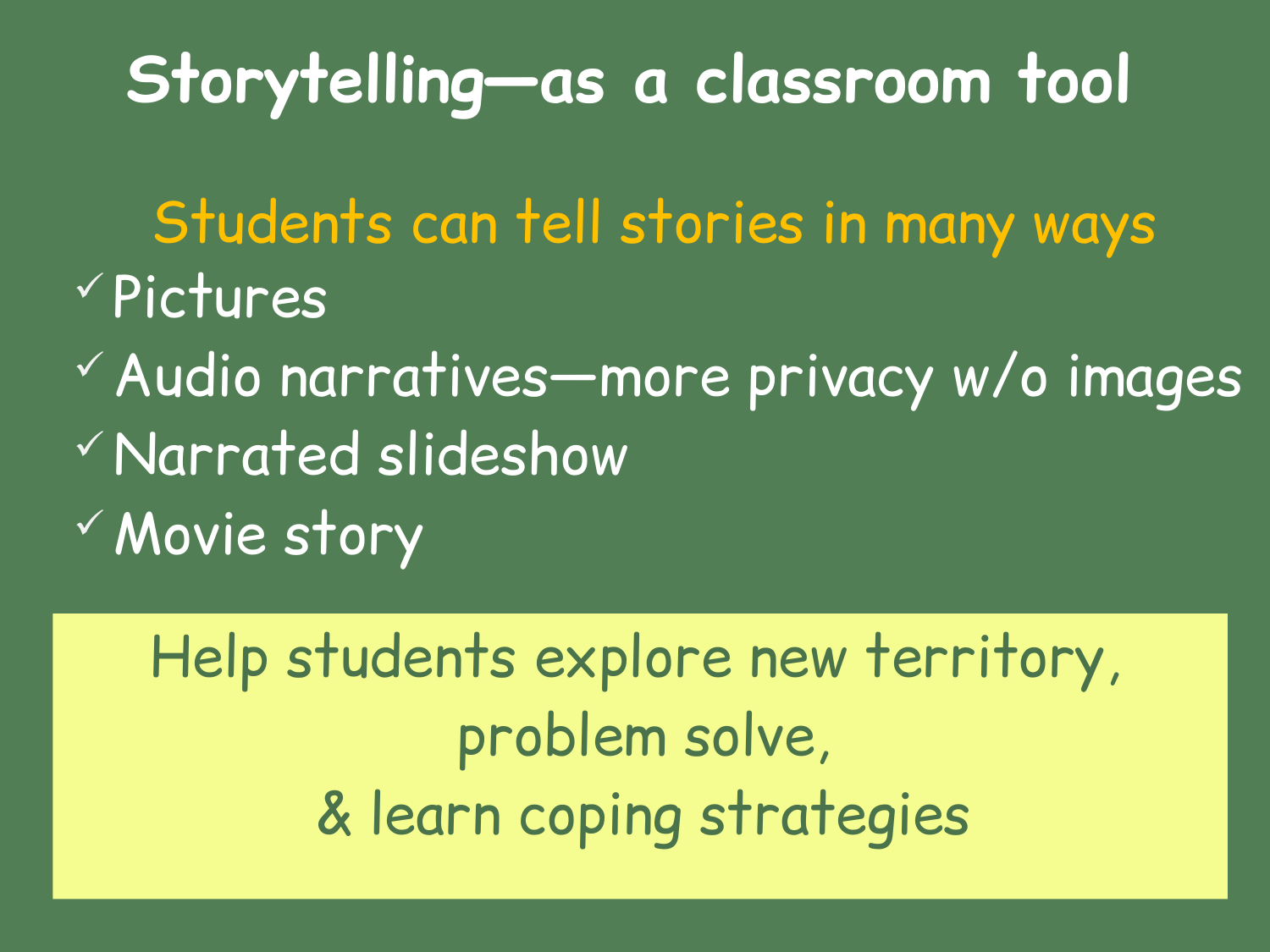

# Storytelling—as a classroom tool
Students can tell stories in many ways
Pictures
Audio narratives—more privacy w/o images
Narrated slideshow
Movie story

Help students explore new territory,
problem solve,
& learn coping strategies